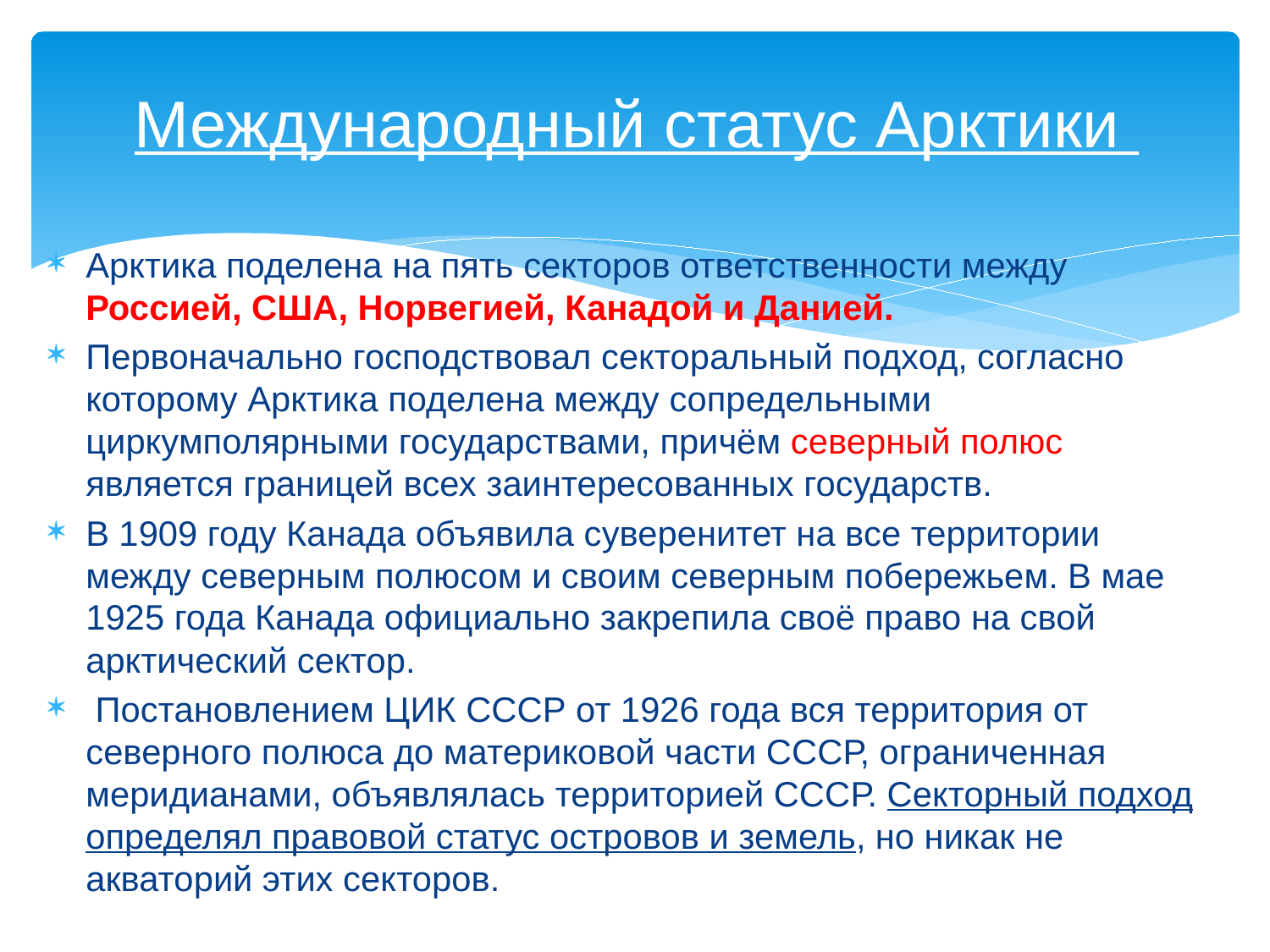

# Международный статус Арктики
Арктика поделена на пять секторов ответственности между Россией, США, Норвегией, Канадой и Данией.
Первоначально господствовал секторальный подход, согласно которому Арктика поделена между сопредельными циркумполярными государствами, причём северный полюс является границей всех заинтересованных государств.
В 1909 году Канада объявила суверенитет на все территории между северным полюсом и своим северным побережьем. В мае 1925 года Канада официально закрепила своё право на свой арктический сектор.
 Постановлением ЦИК СССР от 1926 года вся территория от северного полюса до материковой части СССР, ограниченная меридианами, объявлялась территорией СССР. Секторный подход определял правовой статус островов и земель, но никак не акваторий этих секторов.